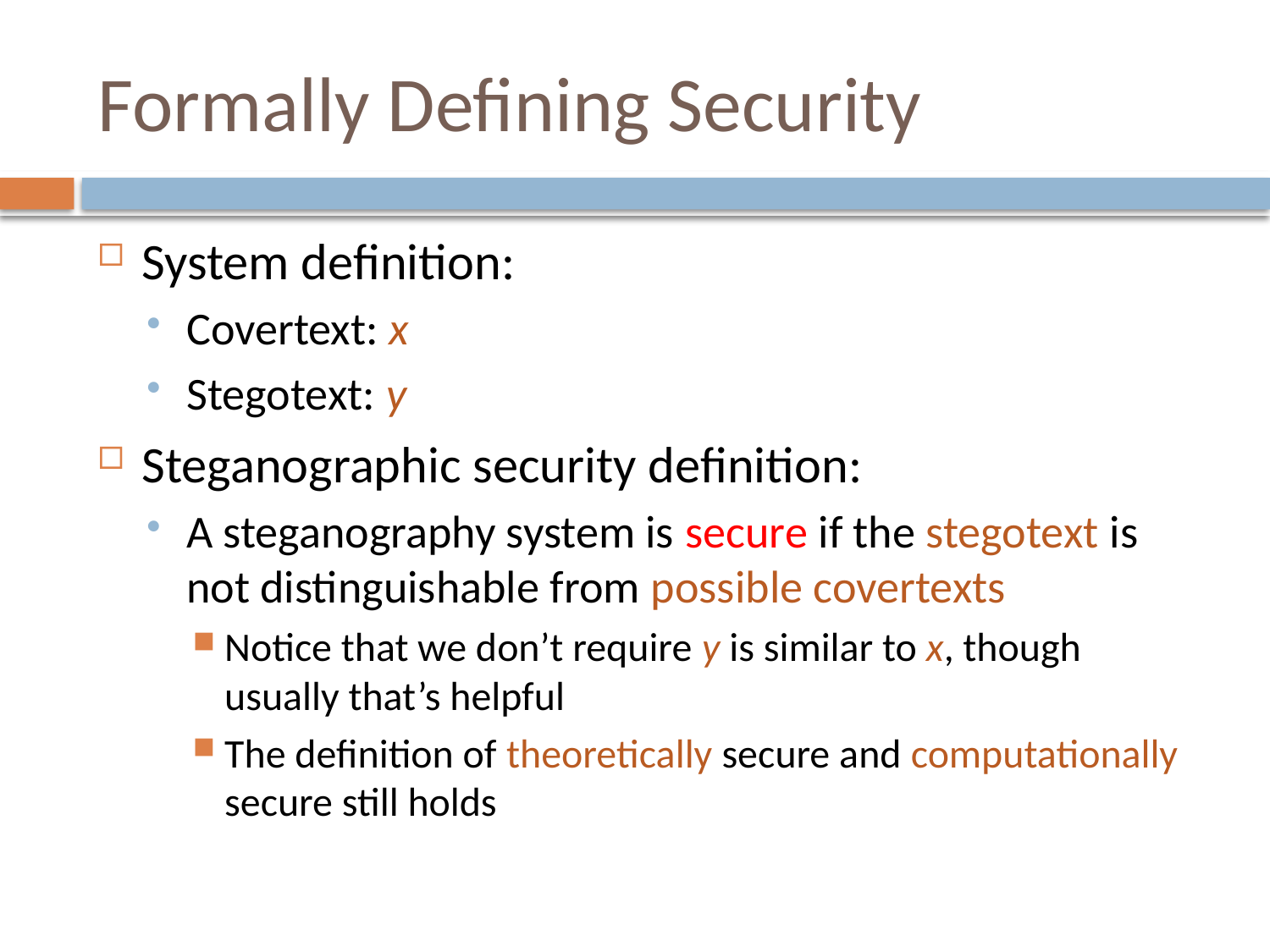

# Formally Defining Security
System definition:
Covertext: x
Stegotext: y
Steganographic security definition:
A steganography system is secure if the stegotext is not distinguishable from possible covertexts
Notice that we don’t require y is similar to x, though usually that’s helpful
The definition of theoretically secure and computationally secure still holds